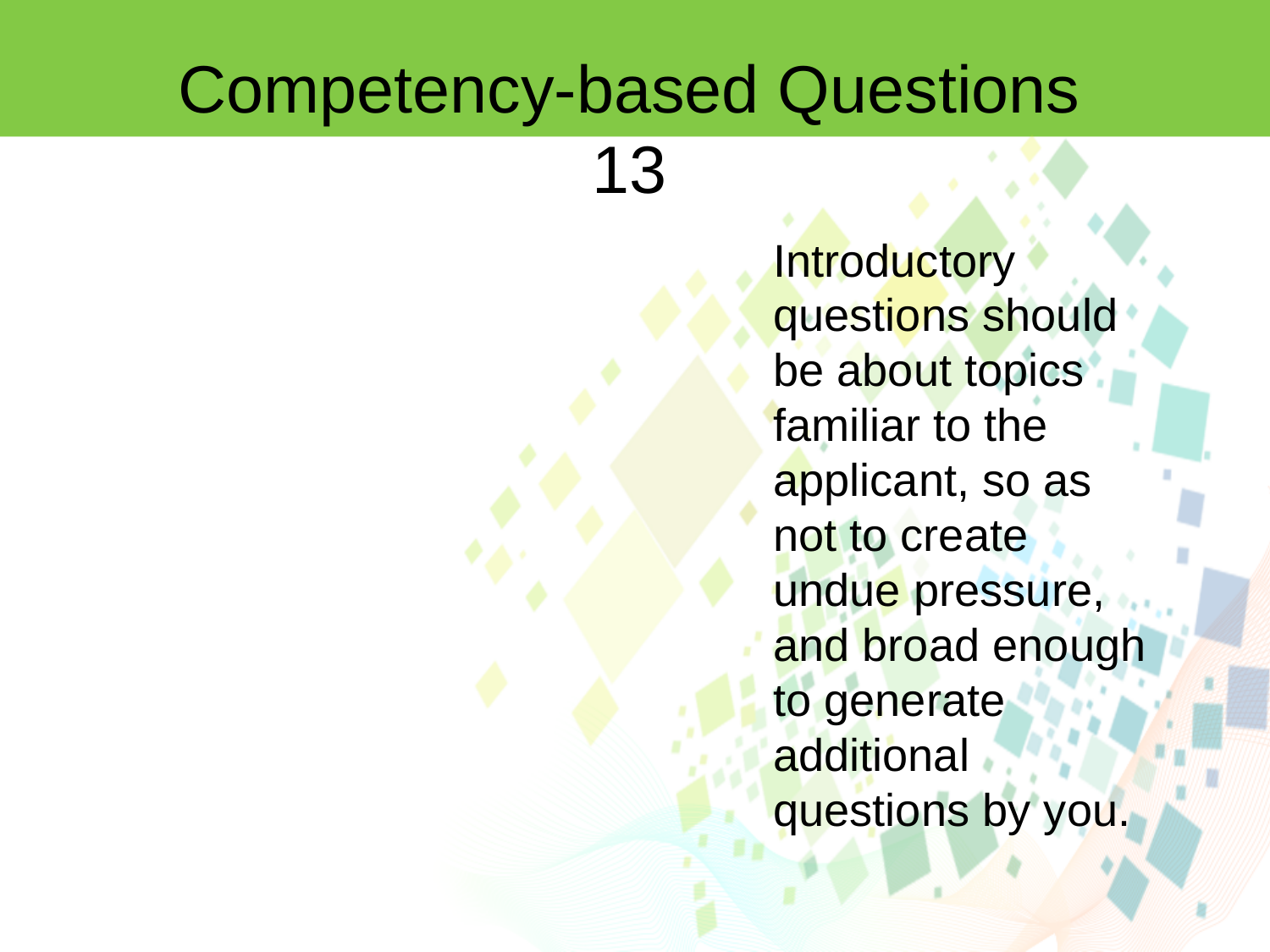

Competency-based Questions 13
Introductory questions should be about topics familiar to the applicant, so as not to create undue pressure, and broad enough to generate additional questions by you.